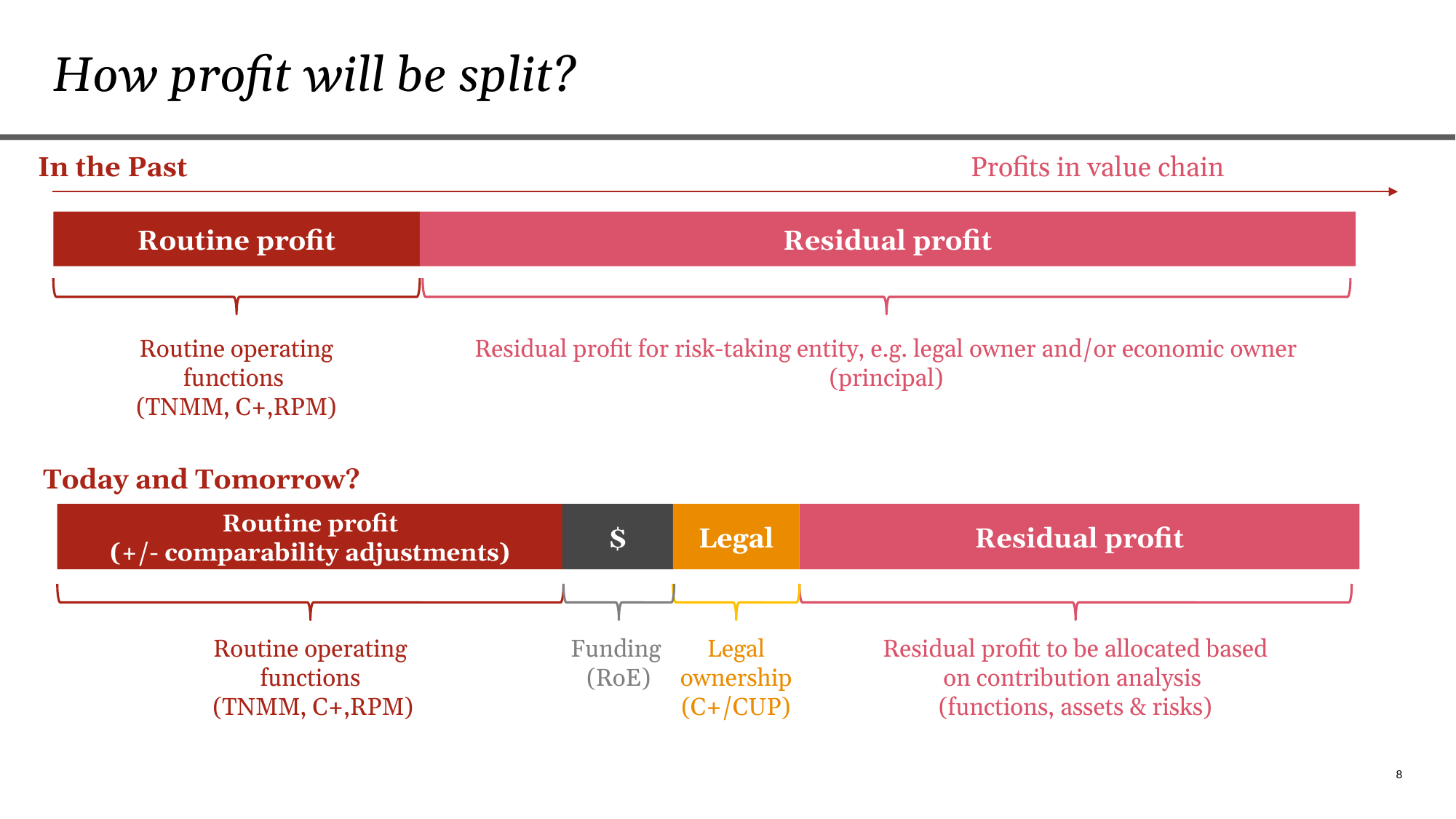

# How profit will be split?

In the Past
Profits in value chain
Routine profit
Residual profit
Routine operating functions
(TNMM, C+,RPM)
Residual profit for risk-taking entity, e.g. legal owner and/or economic owner (principal)
Article 7 of the Tax Treaty

Today and Tomorrow?
Routine profit
(+/- comparability adjustments)
$
Legal
Residual profit

Routine operating functions
 (TNMM, C+,RPM)
Funding
(RoE)
Legal ownership (C+/CUP)
Residual profit to be allocated based on contribution analysis
(functions, assets & risks)
8